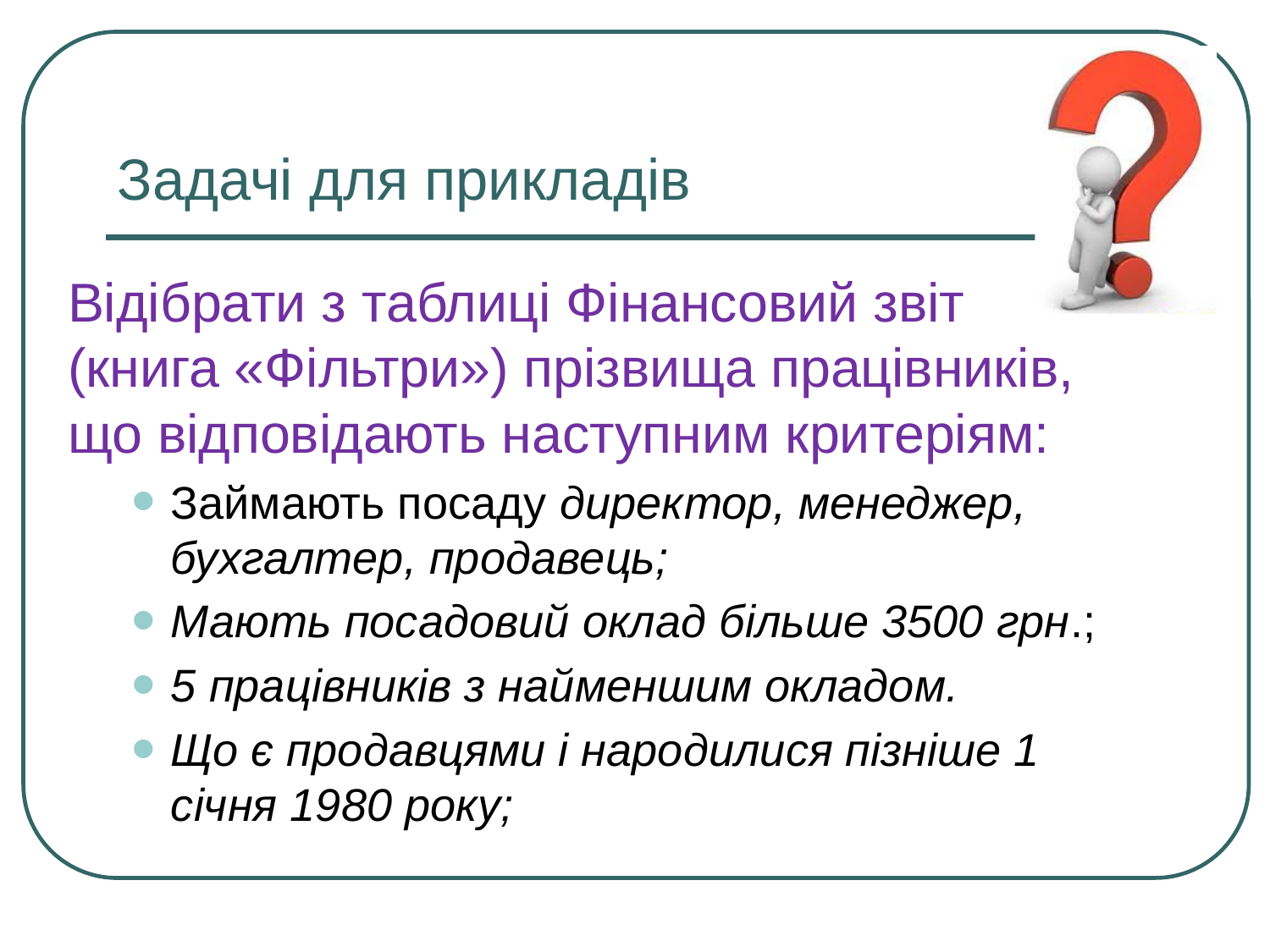

# Задачі для прикладів
Відібрати з таблиці Фінансовий звіт (книга «Фільтри») прізвища працівників, що відповідають наступним критеріям:
Займають посаду директор, менеджер, бухгалтер, продавець;
Мають посадовий оклад більше 3500 грн.;
5 працівників з найменшим окладом.
Що є продавцями і народилися пізніше 1 січня 1980 року;